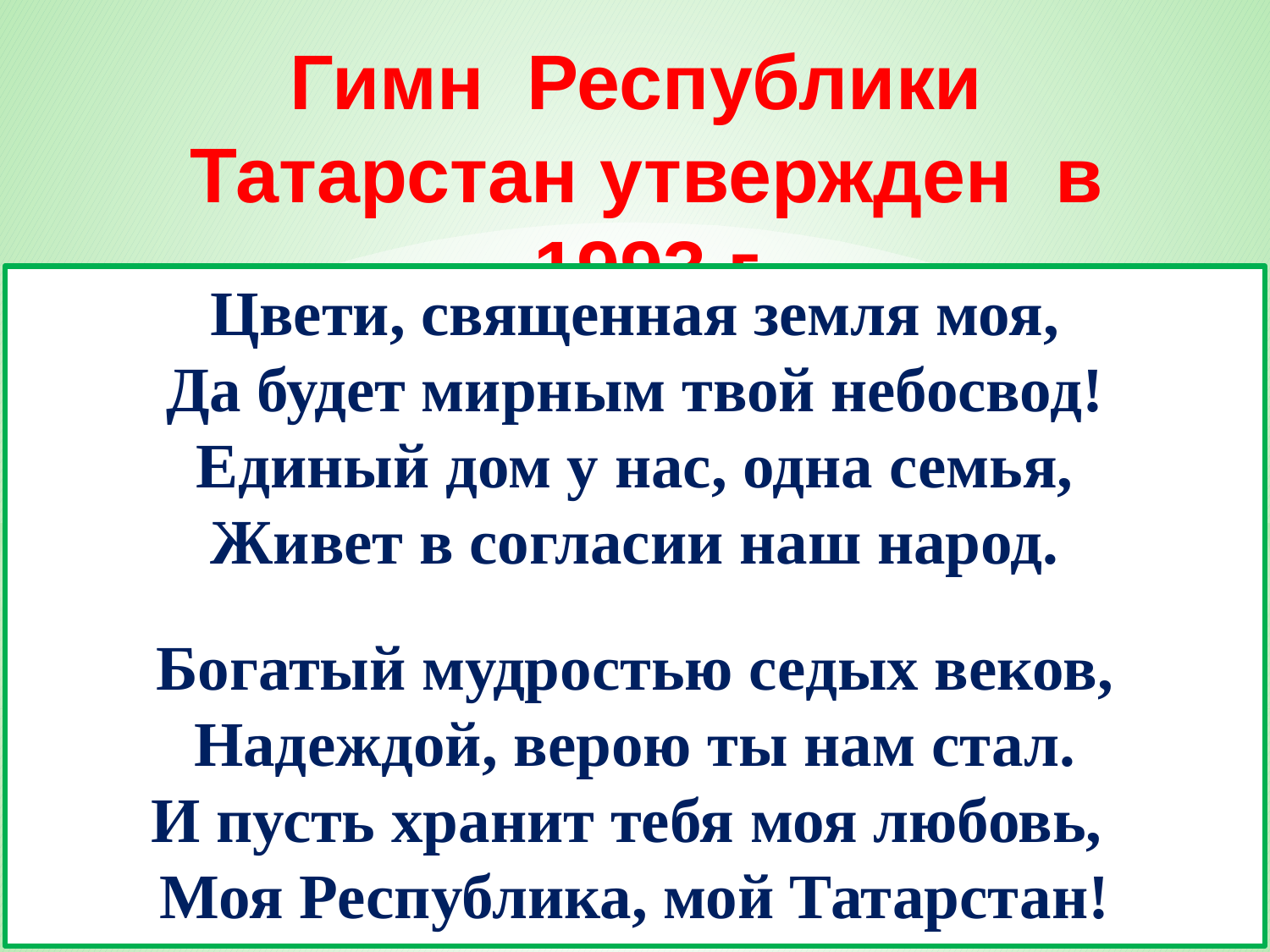

Гимн  Республики  Татарстан утвержден  в 1993 г
Цвети, священная земля моя,
Да будет мирным твой небосвод!
Единый дом у нас, одна семья,
Живет в согласии наш народ.

Богатый мудростью седых веков,
Надеждой, верою ты нам стал.
И пусть хранит тебя моя любовь, 
Моя Республика, мой Татарстан!